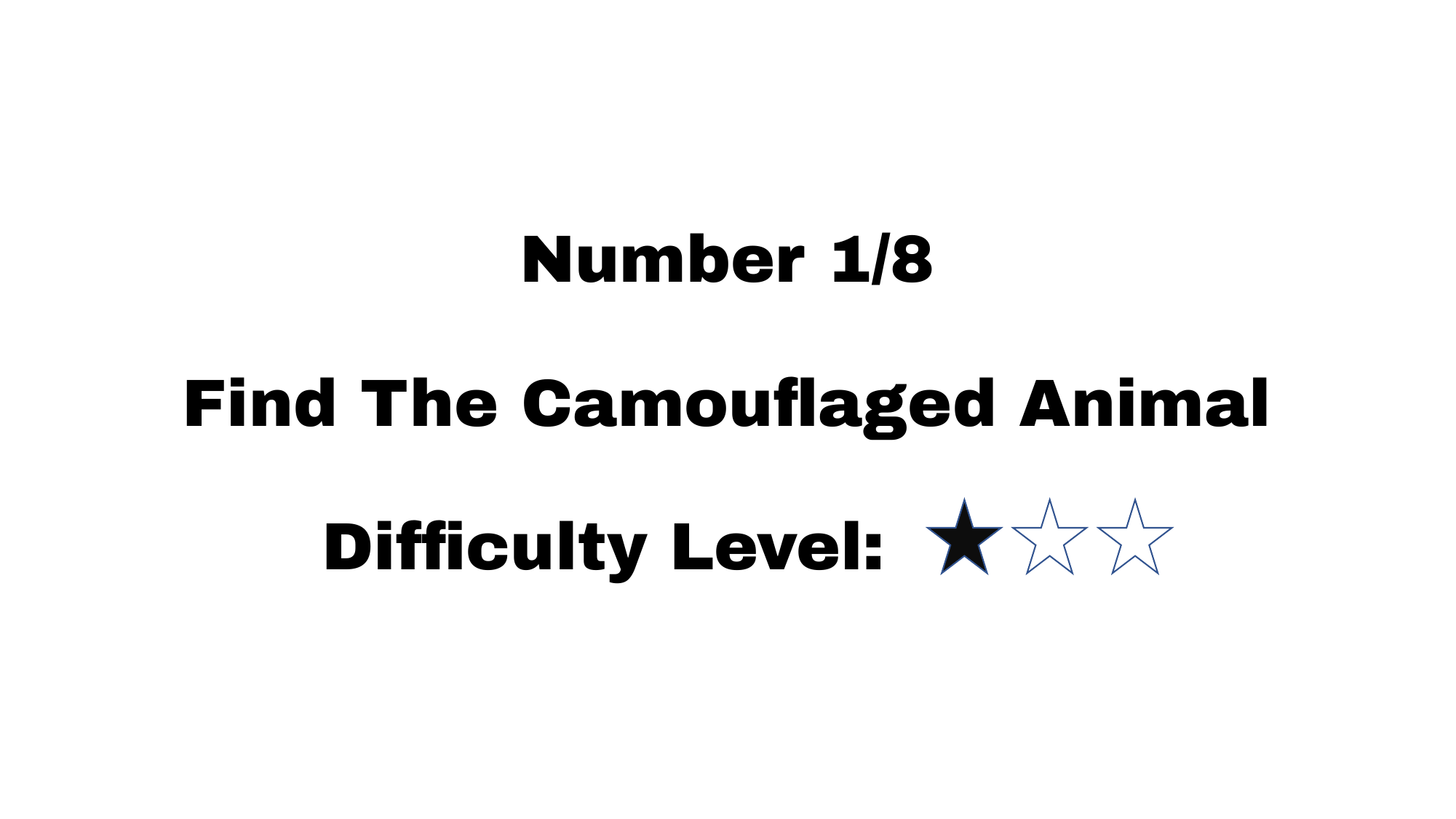

Number 1/8

Find The Camouflaged Animal

              Difficulty Level: